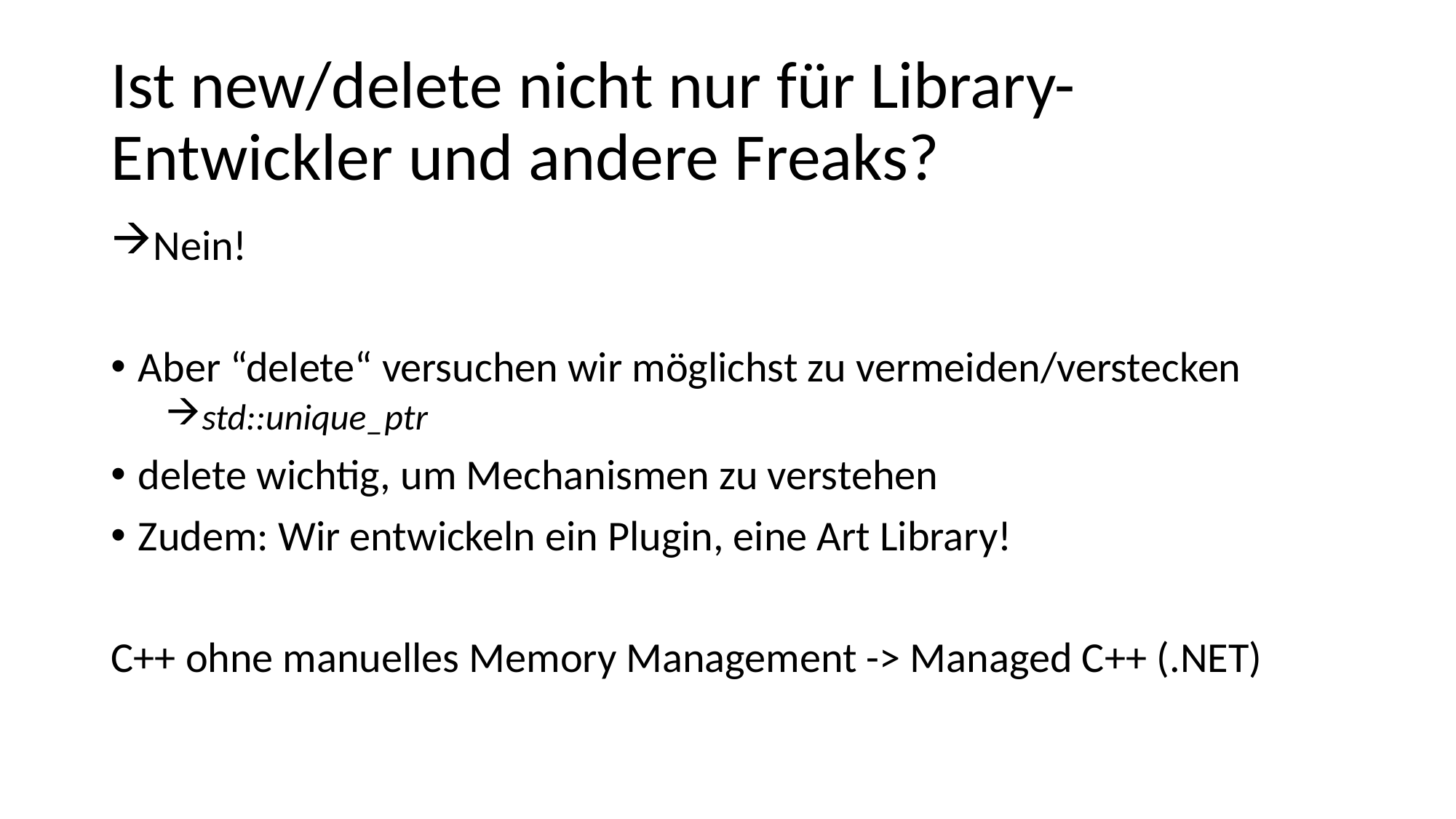

# Ist new/delete nicht nur für Library-Entwickler und andere Freaks?
Nein!

Aber “delete“ versuchen wir möglichst zu vermeiden/verstecken
std::unique_ptr
delete wichtig, um Mechanismen zu verstehen
Zudem: Wir entwickeln ein Plugin, eine Art Library!

C++ ohne manuelles Memory Management -> Managed C++ (.NET)